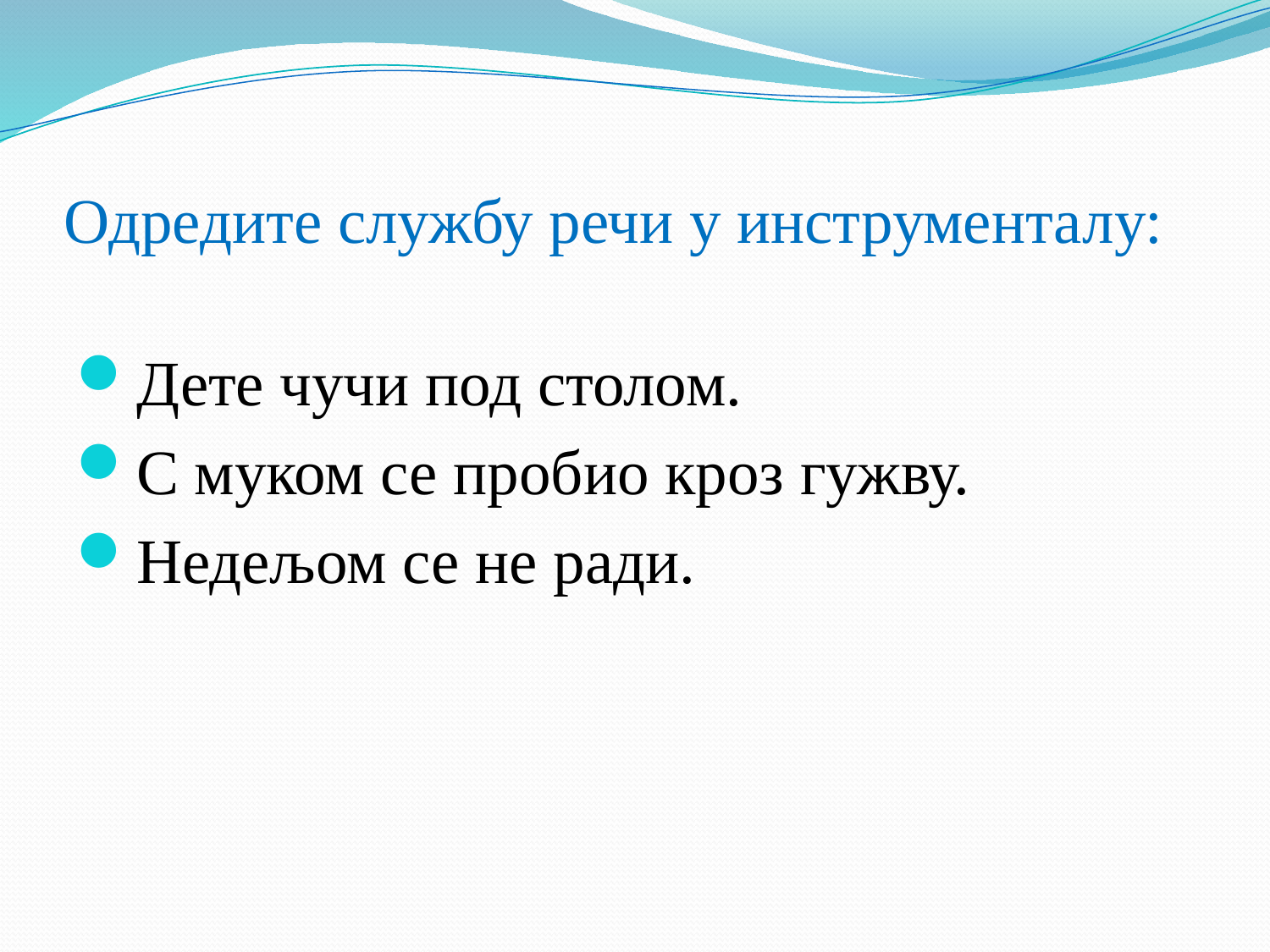

# Одредите службу речи у инструменталу:

Дете чучи под столом.
С муком се пробио кроз гужву.
Недељом се не ради.